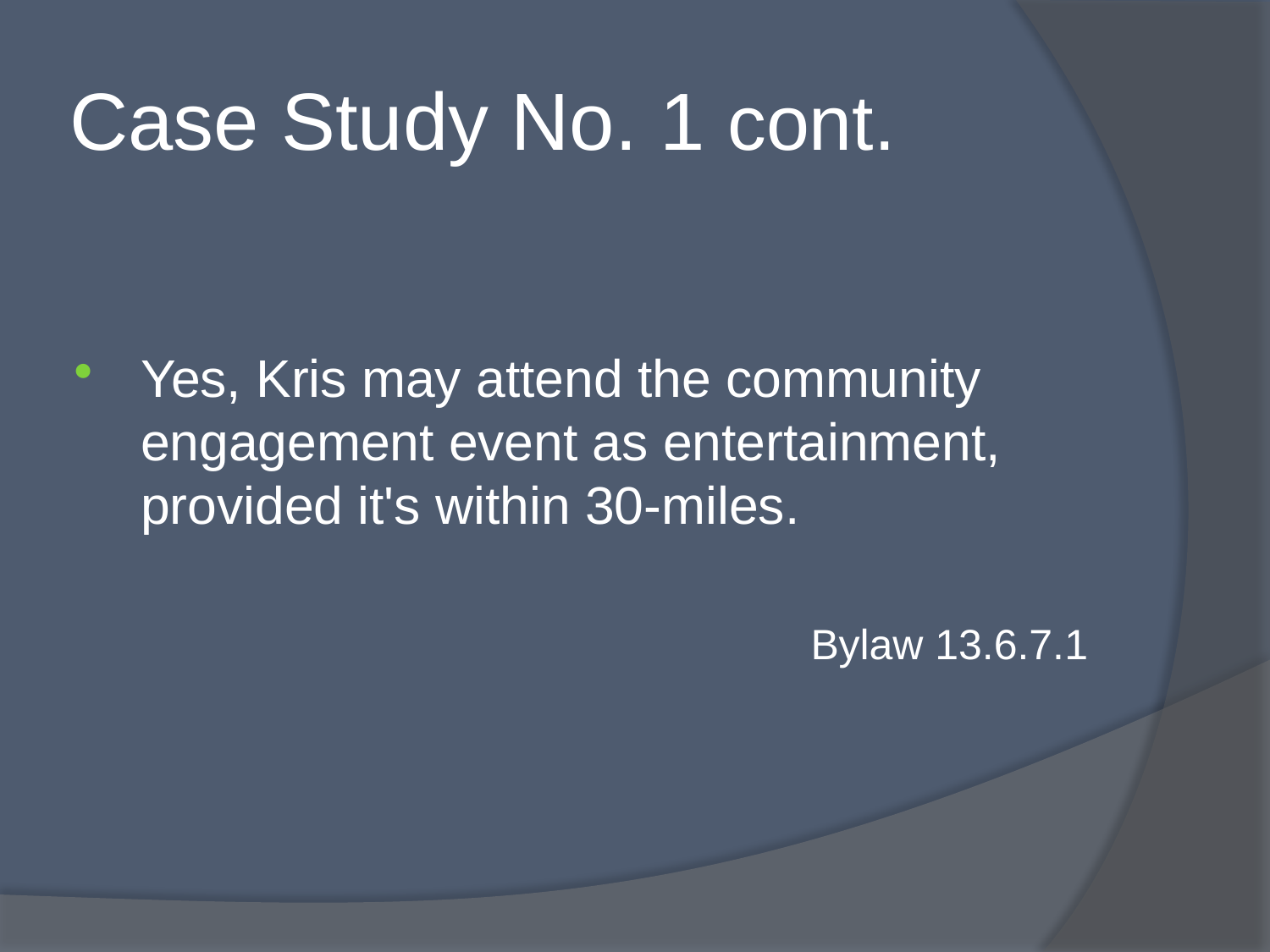

# Case Study No. 1 cont.

Yes, Kris may attend the community engagement event as entertainment, provided it's within 30-miles.

Bylaw 13.6.7.1